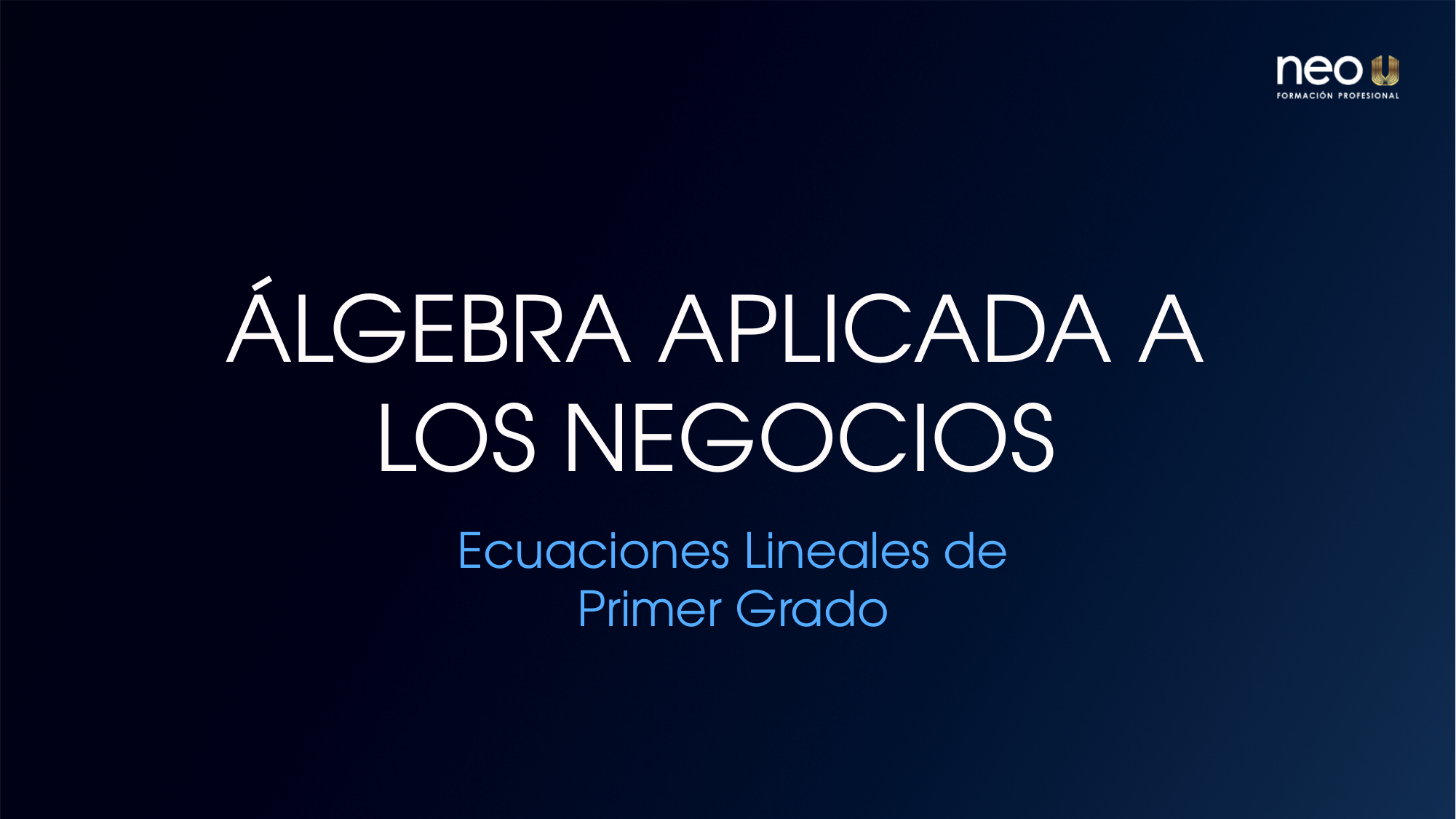

# ÁLGEBRA APLICADA A LOS NEGOCIOS
Ecuaciones Lineales de Primer Grado